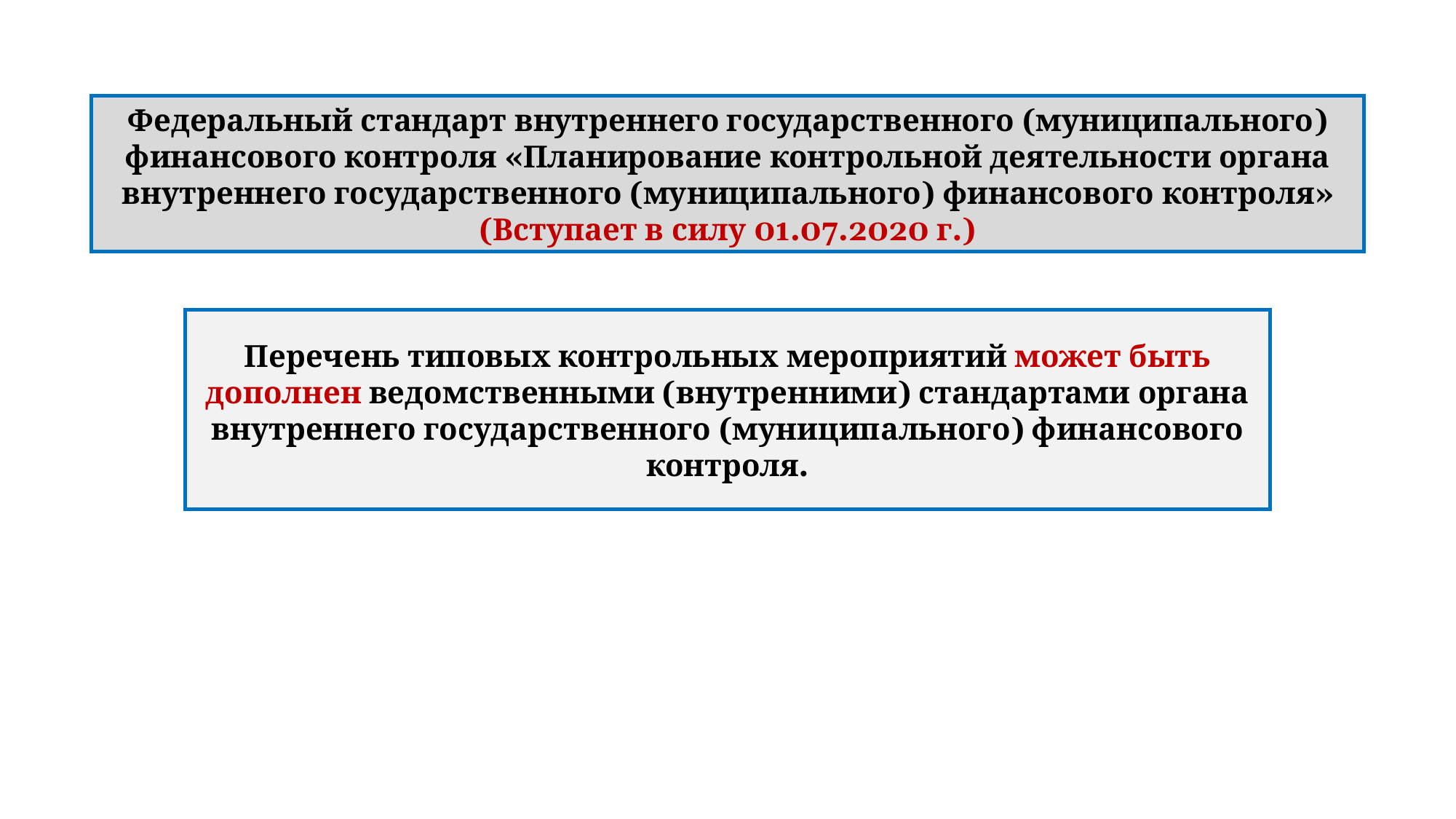

Федеральный стандарт внутреннего государственного (муниципального) финансового контроля «Планирование контрольной деятельности органа внутреннего государственного (муниципального) финансового контроля» (Вступает в силу 01.07.2020 г.)
Перечень типовых контрольных мероприятий может быть дополнен ведомственными (внутренними) стандартами органа внутреннего государственного (муниципального) финансового контроля.